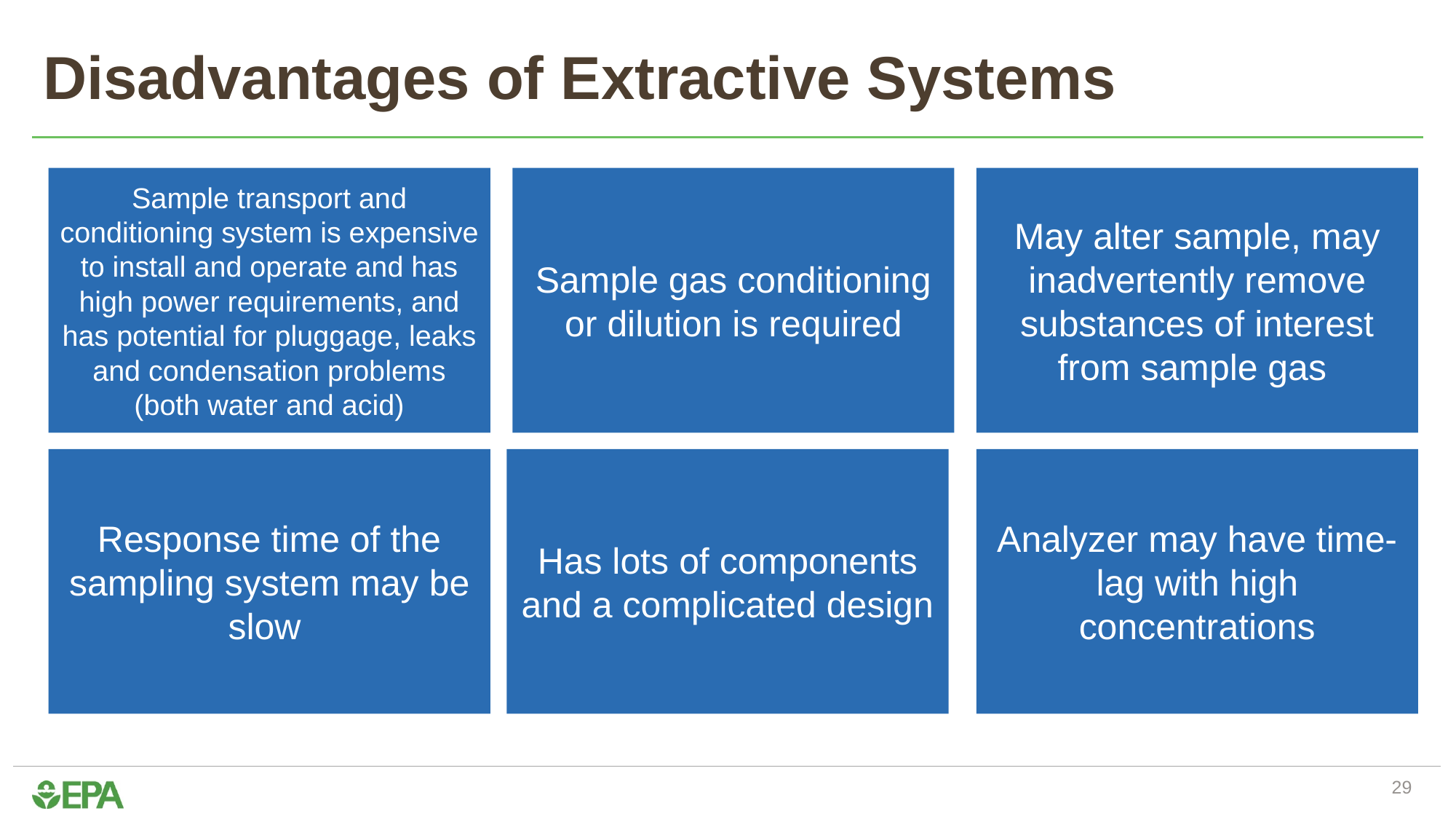

# Disadvantages of Extractive Systems
Sample transport and conditioning system is expensive to install and operate and has high power requirements, and has potential for pluggage, leaks and condensation problems (both water and acid)
Sample gas conditioning or dilution is required
May alter sample, may inadvertently remove substances of interest from sample gas
Analyzer may have time-lag with high concentrations
Has lots of components and a complicated design
Response time of the sampling system may be slow